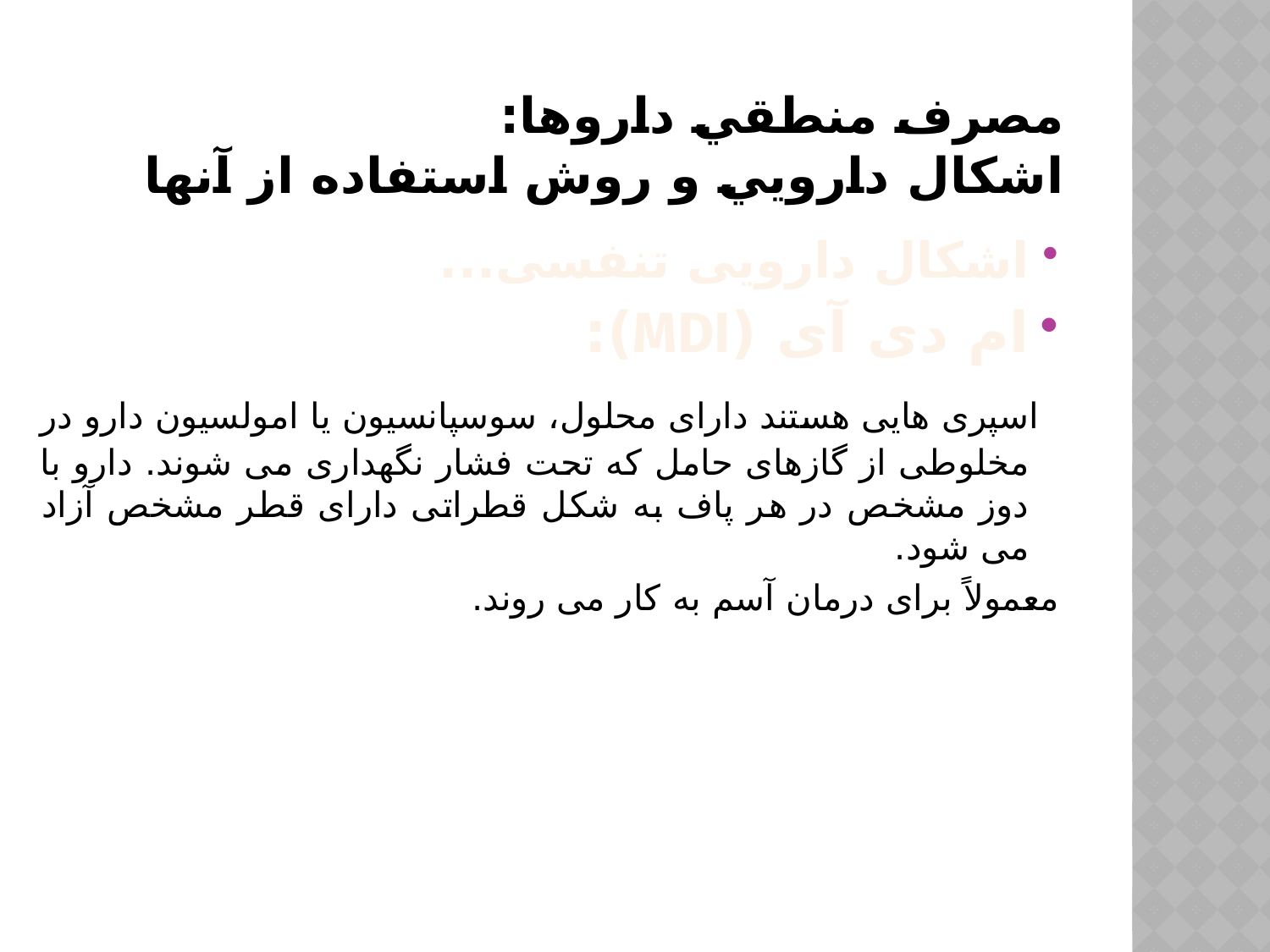

# مصرف منطقي داروها: اشكال دارويي و روش استفاده از آنها
اشکال دارویی تنفسی...
ام دی آی (MDI):
 اسپری هایی هستند دارای محلول، سوسپانسیون یا امولسیون دارو در مخلوطی از گازهای حامل که تحت فشار نگهداری می شوند. دارو با دوز مشخص در هر پاف به شکل قطراتی دارای قطر مشخص آزاد می شود.
معمولاً برای درمان آسم به کار می روند.